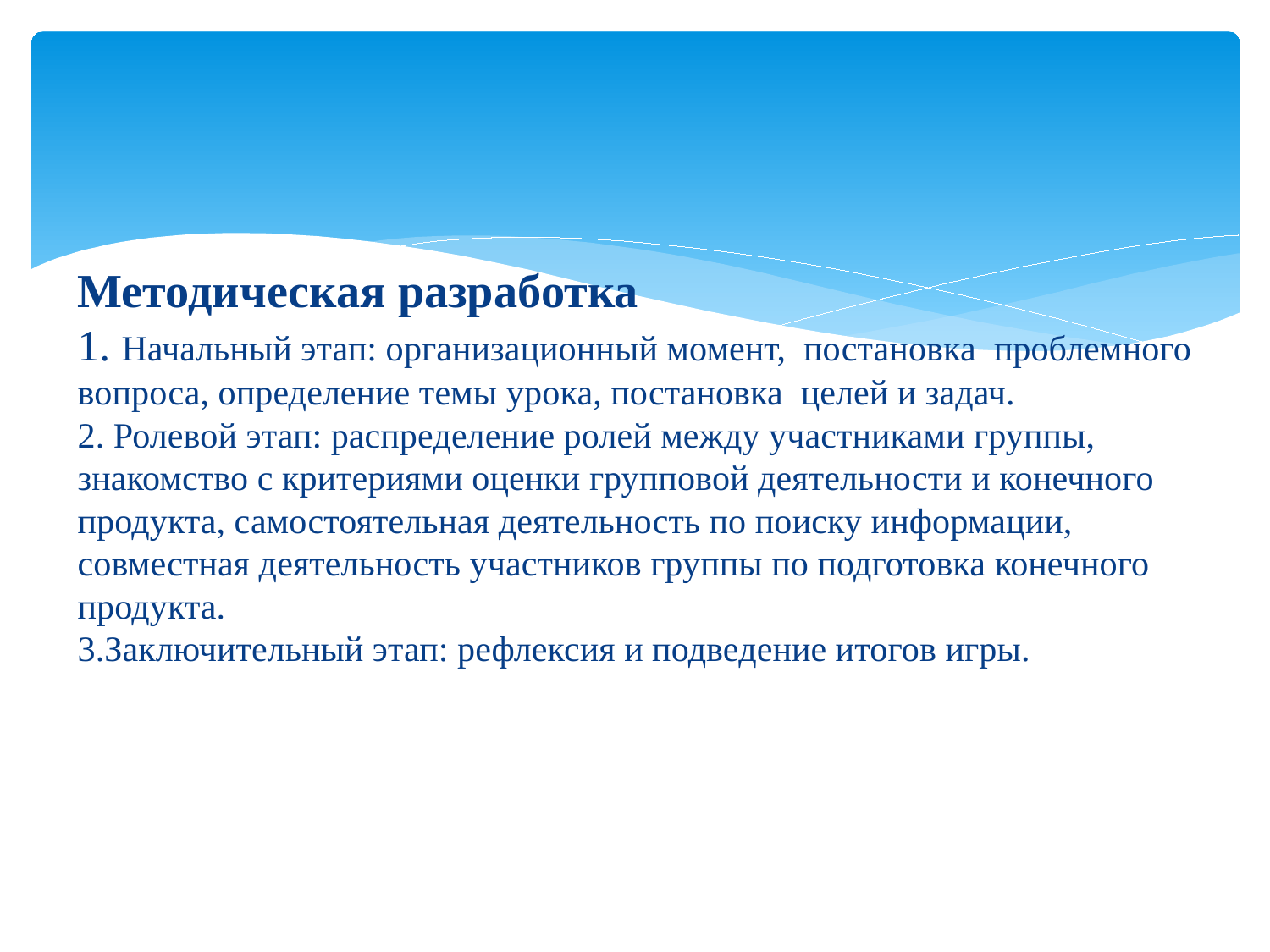

# Методическая разработка 1. Начальный этап: организационный момент,  постановка  проблемного вопроса, определение темы урока, постановка  целей и задач. 2. Ролевой этап: распределение ролей между участниками группы, знакомство с критериями оценки групповой деятельности и конечного продукта, самостоятельная деятельность по поиску информации, совместная деятельность участников группы по подготовка конечного продукта. 3.Заключительный этап: рефлексия и подведение итогов игры.